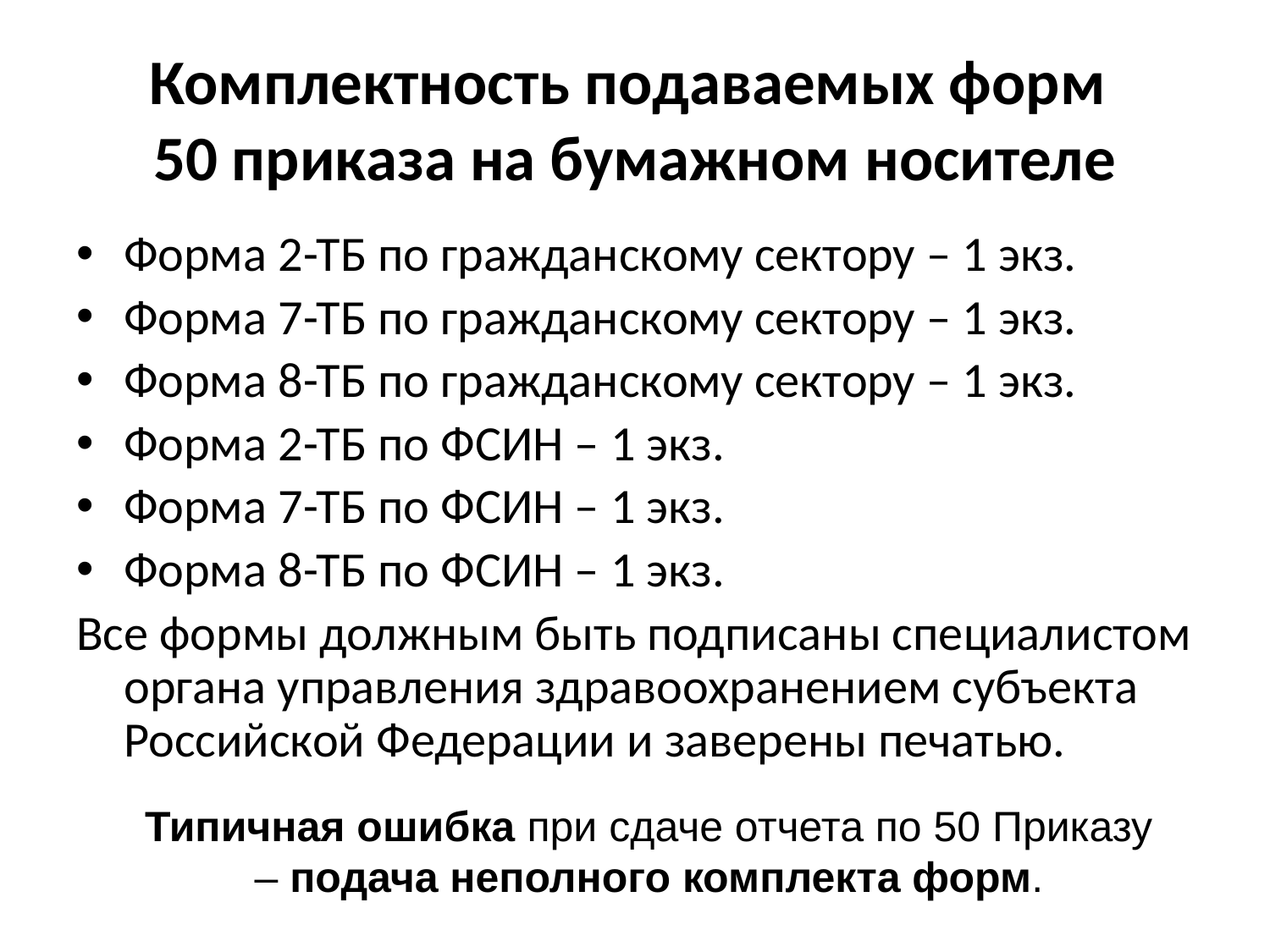

# Комплектность подаваемых форм 50 приказа на бумажном носителе
Форма 2-ТБ по гражданскому сектору – 1 экз.
Форма 7-ТБ по гражданскому сектору – 1 экз.
Форма 8-ТБ по гражданскому сектору – 1 экз.
Форма 2-ТБ по ФСИН – 1 экз.
Форма 7-ТБ по ФСИН – 1 экз.
Форма 8-ТБ по ФСИН – 1 экз.
Все формы должным быть подписаны специалистом органа управления здравоохранением субъекта Российской Федерации и заверены печатью.
Типичная ошибка при сдаче отчета по 50 Приказу
– подача неполного комплекта форм.